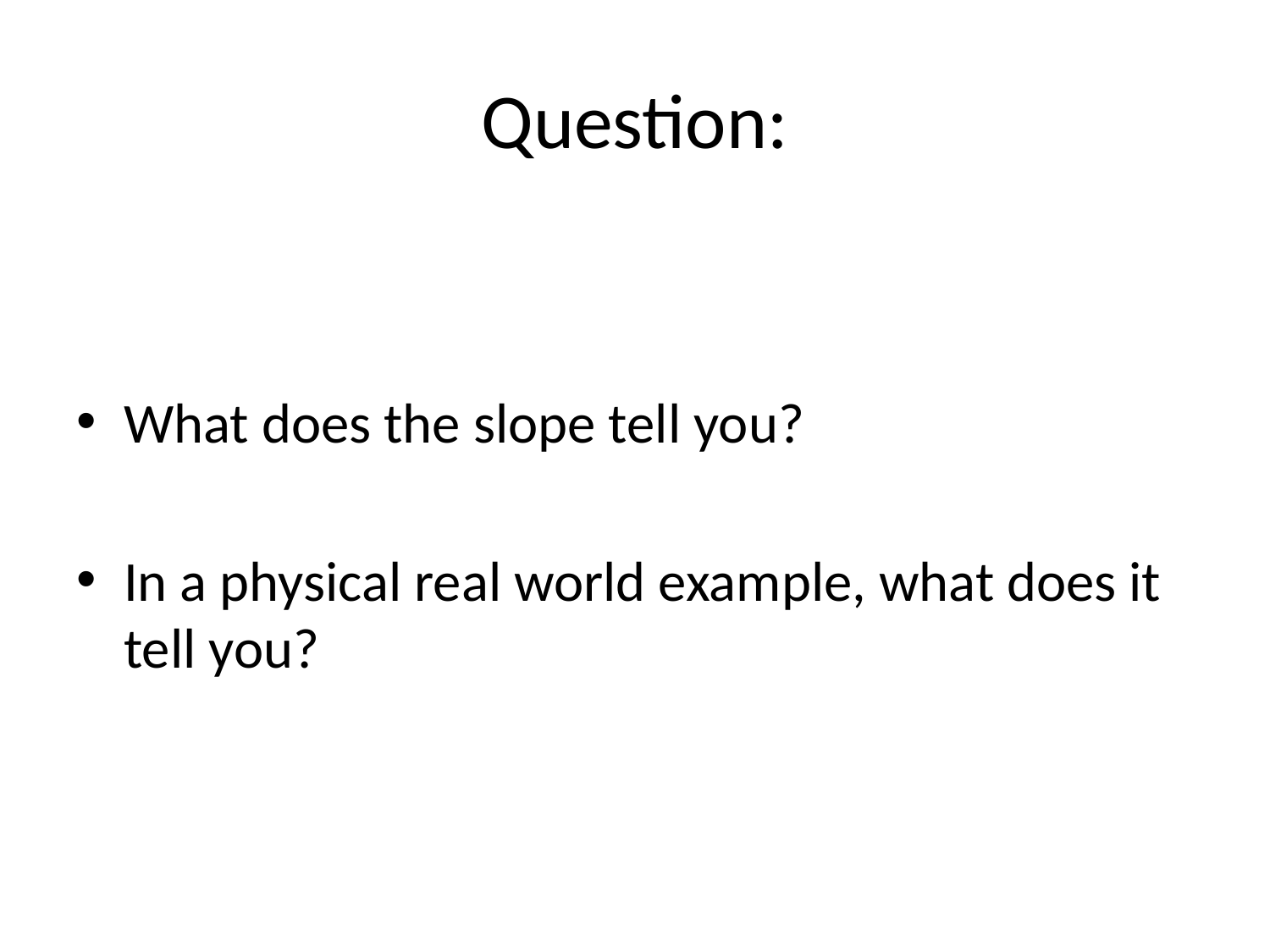

# Question:

What does the slope tell you?

In a physical real world example, what does it tell you?